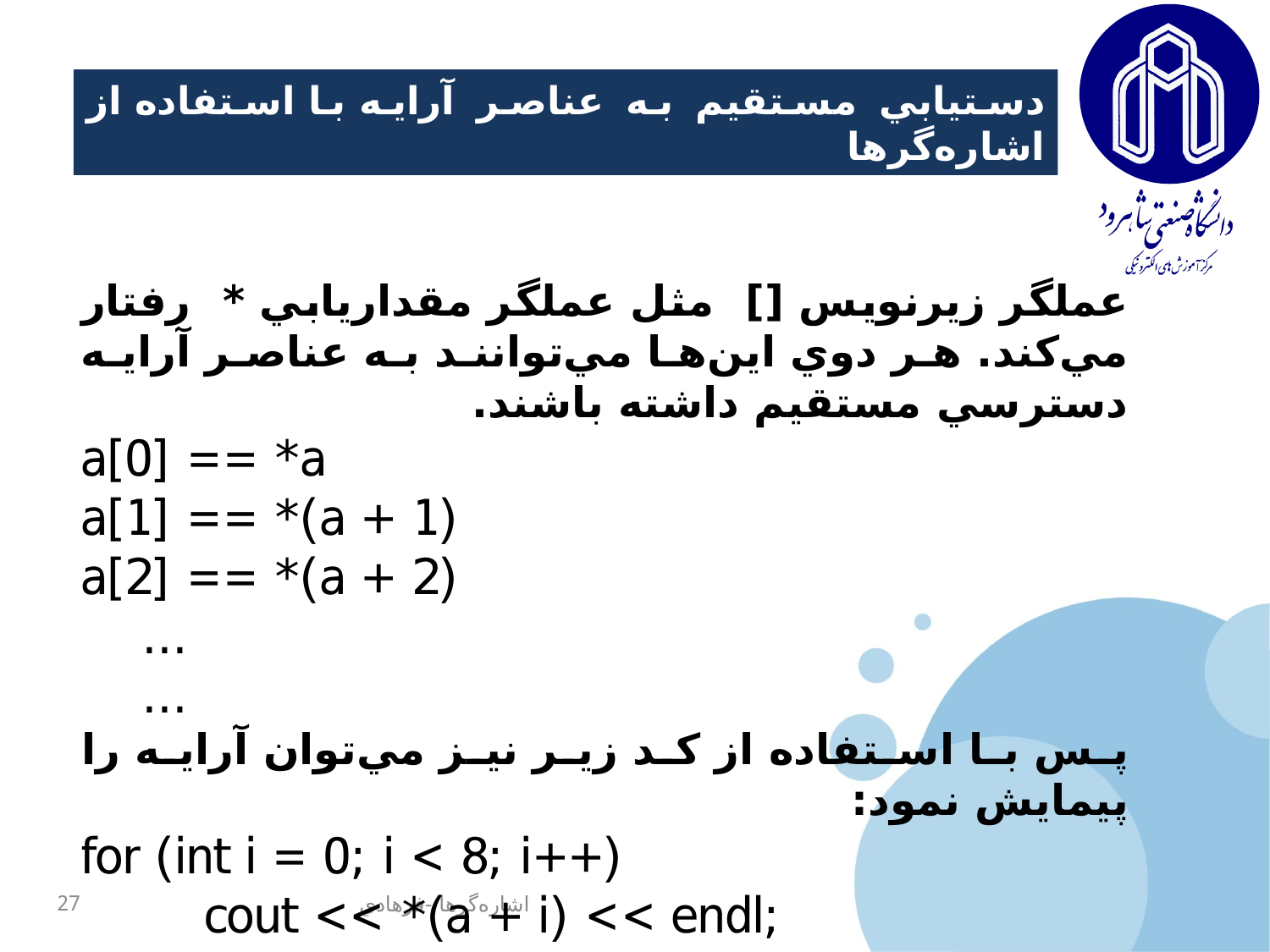

# دستيابي مستقيم به عناصر آرايه با استفاده از اشاره‌گرها
عملگر زيرنويس ‌[]  مثل عملگر مقداريابي *  رفتار مي‌کند. هر دوي اين‌ها مي‌توانند به عناصر آرايه دسترسي مستقيم داشته باشند.
a[0] == *a
a[1] == *(a + 1)
a[2] == *(a + 2)
    ...
    ...
پس با استفاده از کد زير نيز مي‌توان آرايه را پيمايش نمود:
for (int i = 0; i < 8; i++)
        cout << *(a + i) << endl;
27
اشاره‌گرها -فرهادي